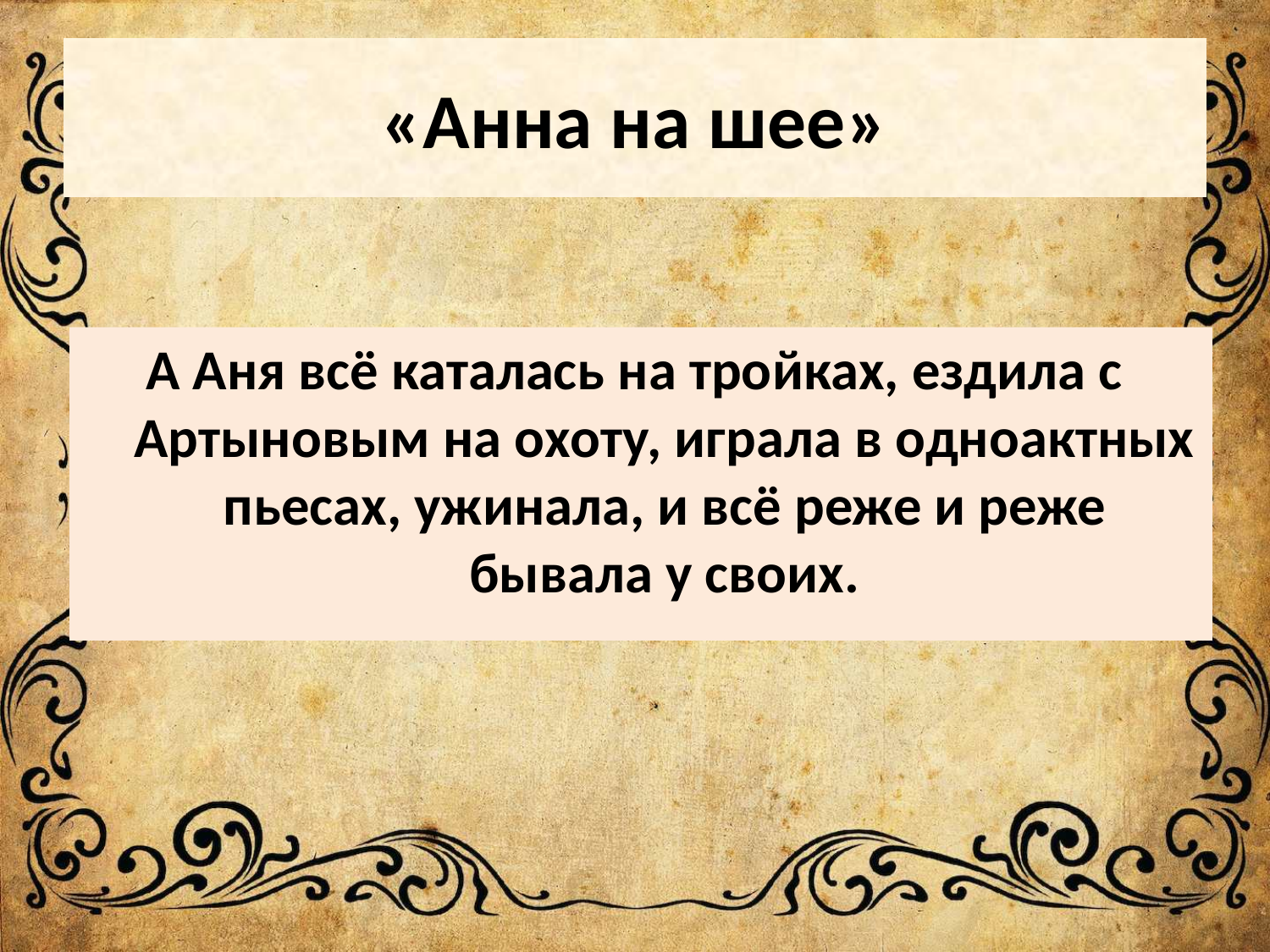

# «Анна на шее»
А Аня всё каталась на тройках, ездила с  Артыновым на охоту, играла в одноактных пьесах, ужинала, и всё реже и реже бывала у своих.